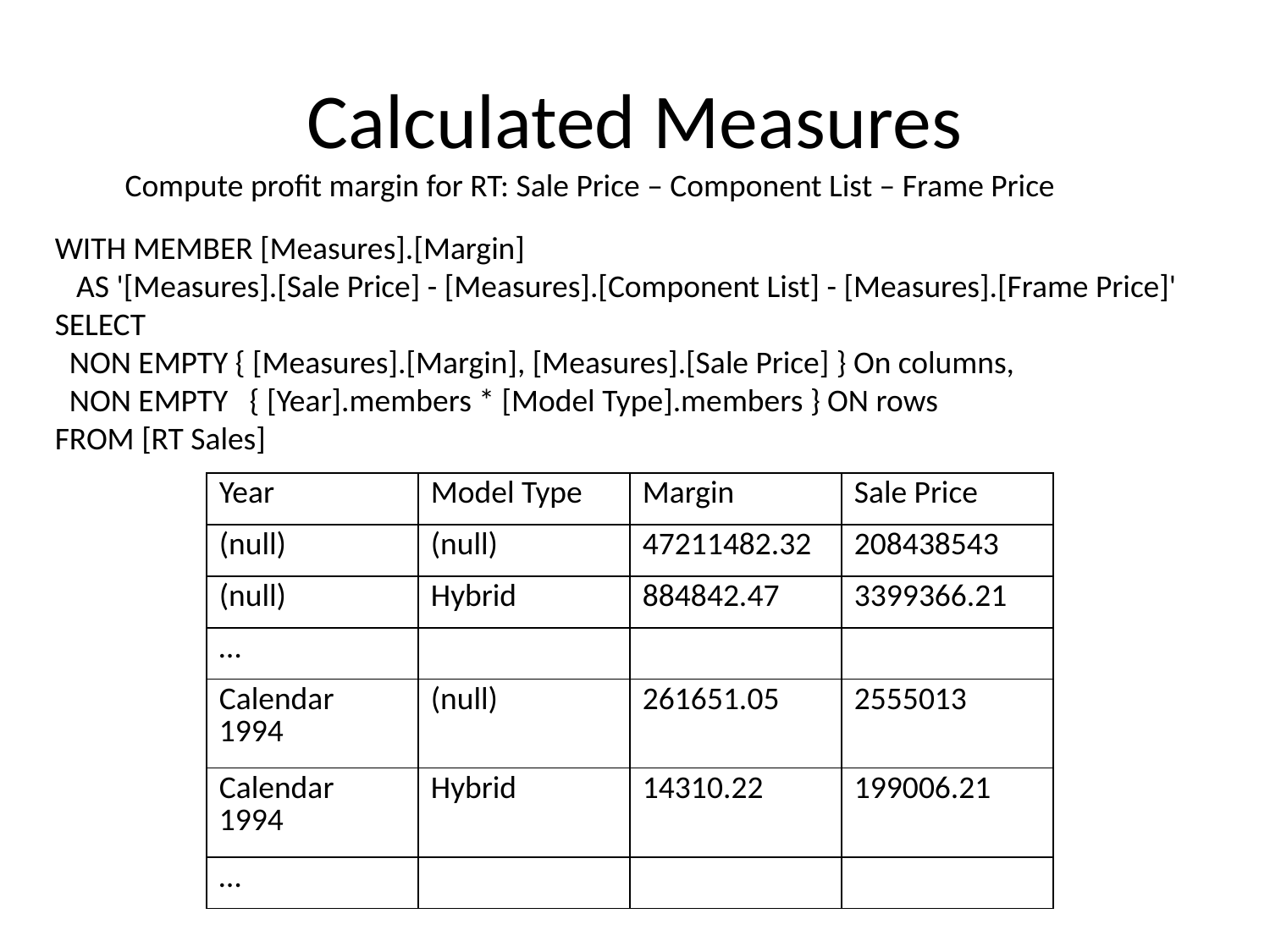

# Calculated Measures
Compute profit margin for RT: Sale Price – Component List – Frame Price
WITH MEMBER [Measures].[Margin]
   AS '[Measures].[Sale Price] - [Measures].[Component List] - [Measures].[Frame Price]'
SELECT
  NON EMPTY { [Measures].[Margin], [Measures].[Sale Price] } On columns,
  NON EMPTY   { [Year].members * [Model Type].members } ON rows
FROM [RT Sales]
| Year | Model Type | Margin | Sale Price |
| --- | --- | --- | --- |
| (null) | (null) | 47211482.32 | 208438543 |
| (null) | Hybrid | 884842.47 | 3399366.21 |
| … |  |  |  |
| Calendar 1994 | (null) | 261651.05 | 2555013 |
| Calendar 1994 | Hybrid | 14310.22 | 199006.21 |
| … |  |  |  |